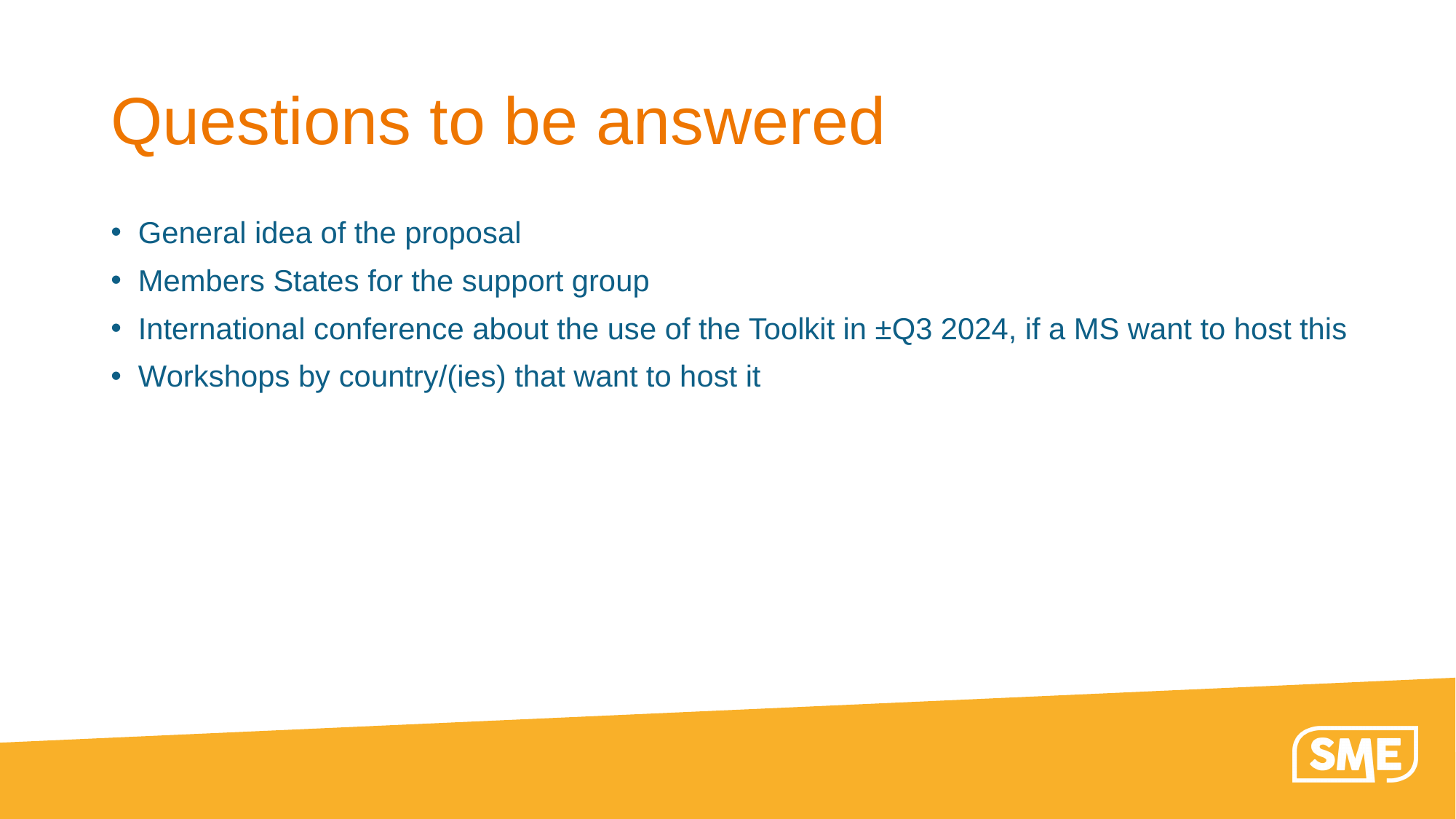

# Questions to be answered
General idea of the proposal
Members States for the support group
International conference about the use of the Toolkit in ±Q3 2024, if a MS want to host this
Workshops by country/(ies) that want to host it